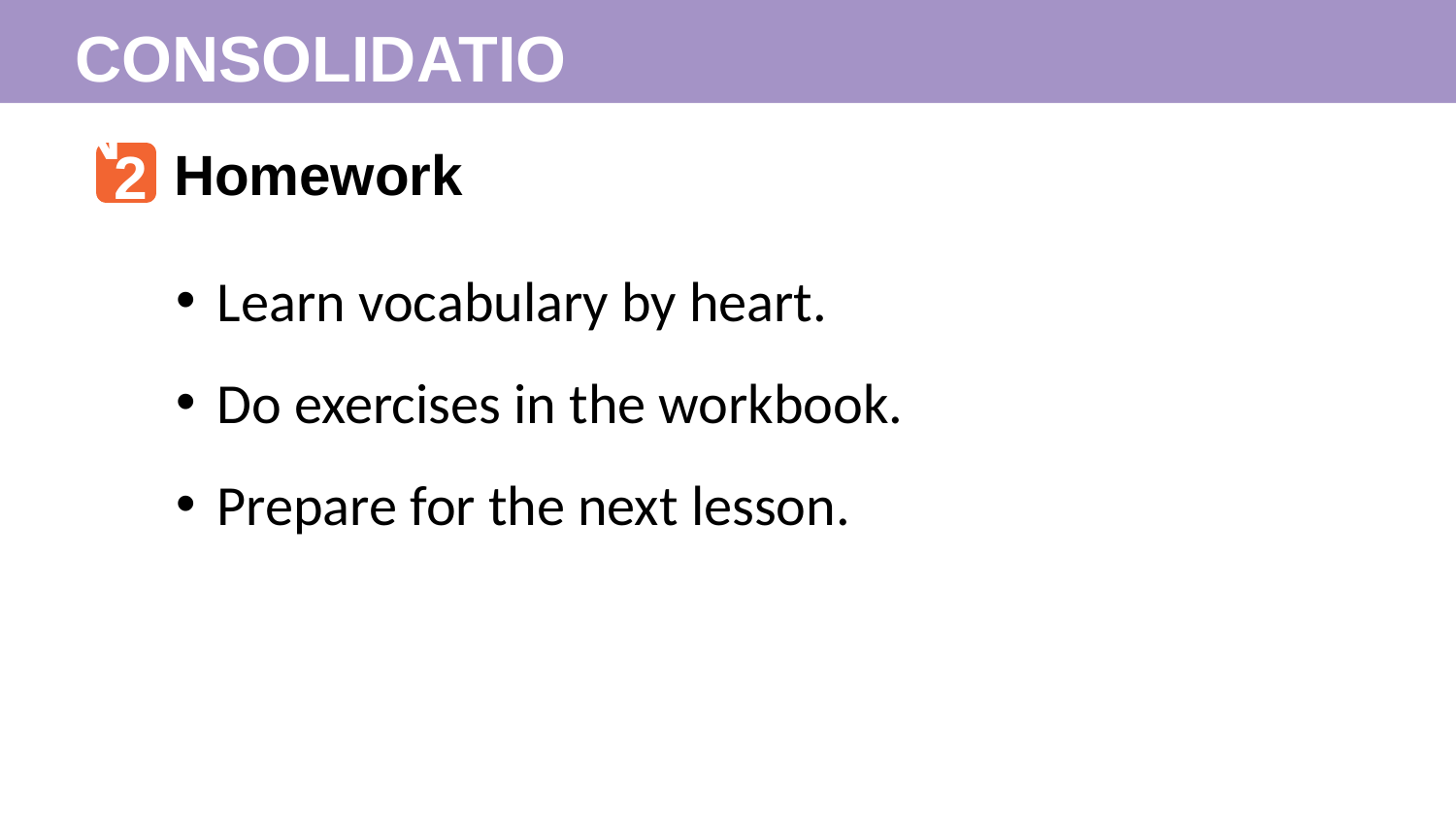

CONSOLIDATION
2
Homework

Learn vocabulary by heart.
Do exercises in the workbook.
Prepare for the next lesson.